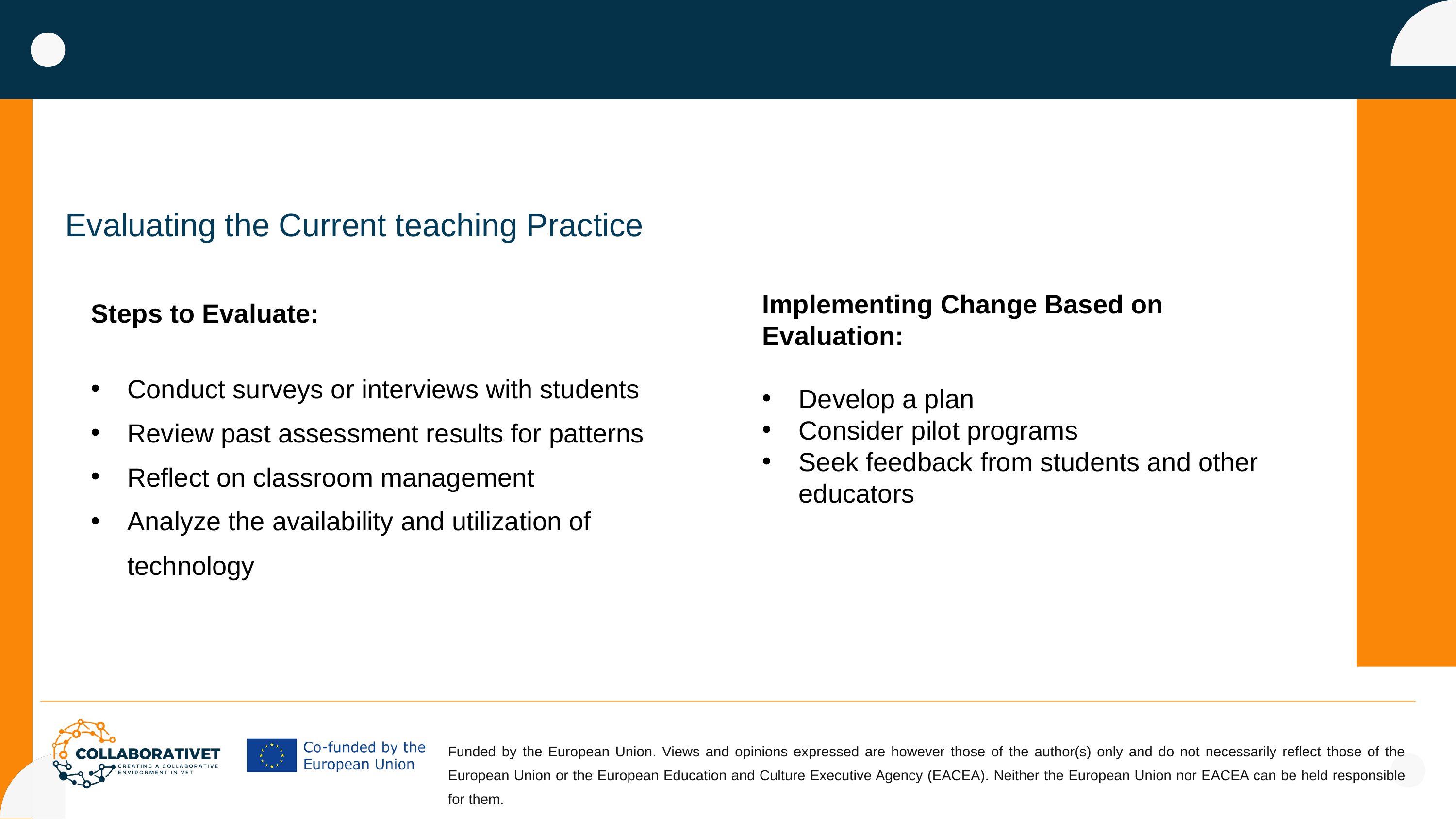

Evaluating the Current teaching Practice
Steps to Evaluate:
Conduct surveys or interviews with students
Review past assessment results for patterns
Reflect on classroom management
Analyze the availability and utilization of technology
Implementing Change Based on Evaluation:
Develop a plan
Consider pilot programs
Seek feedback from students and other educators

Funded by the European Union. Views and opinions expressed are however those of the author(s) only and do not necessarily reflect those of the European Union or the European Education and Culture Executive Agency (EACEA). Neither the European Union nor EACEA can be held responsible for them.